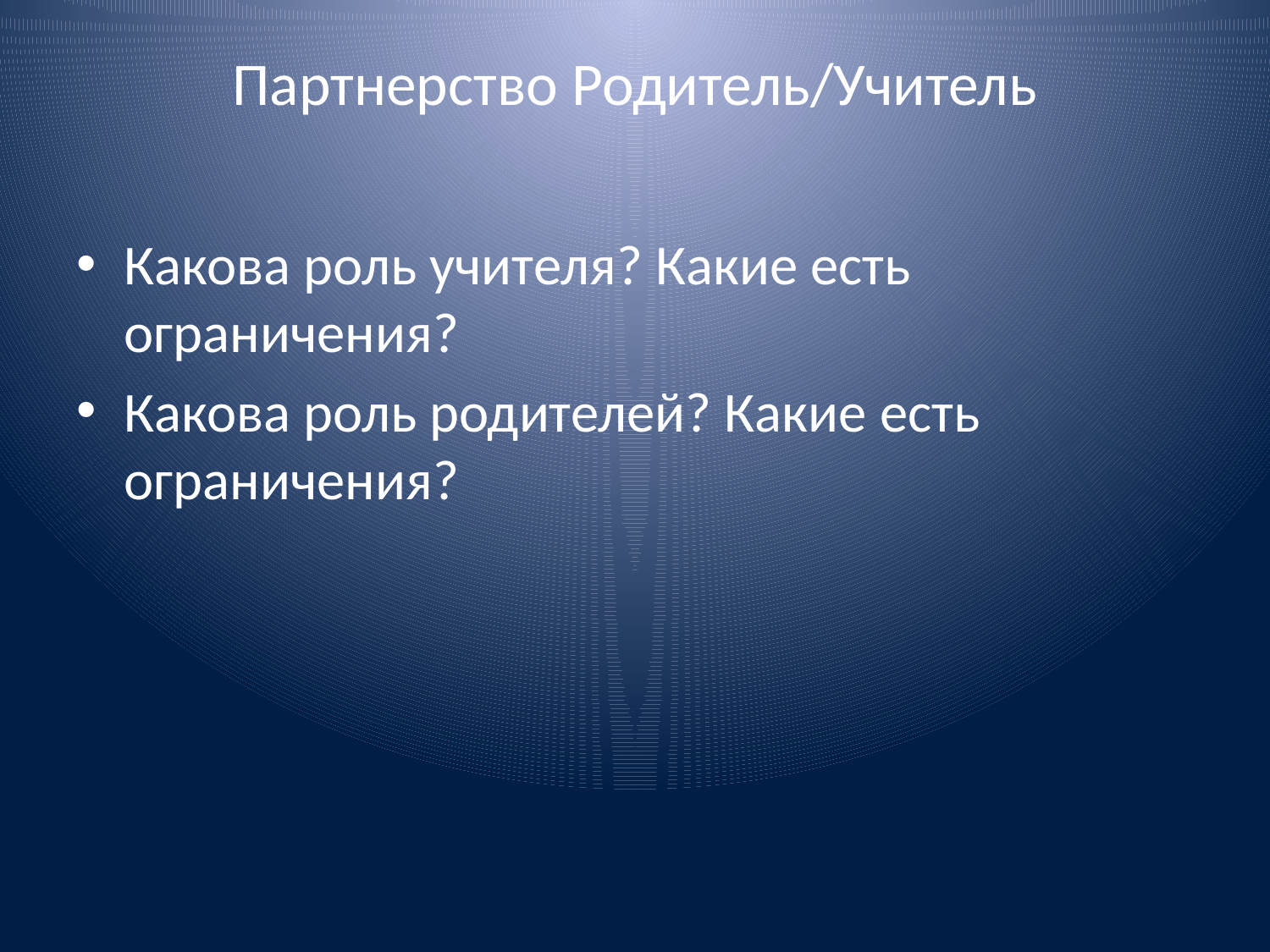

# Партнерство Родитель/Учитель
Какова роль учителя? Какие есть ограничения?
Какова роль родителей? Какие есть ограничения?